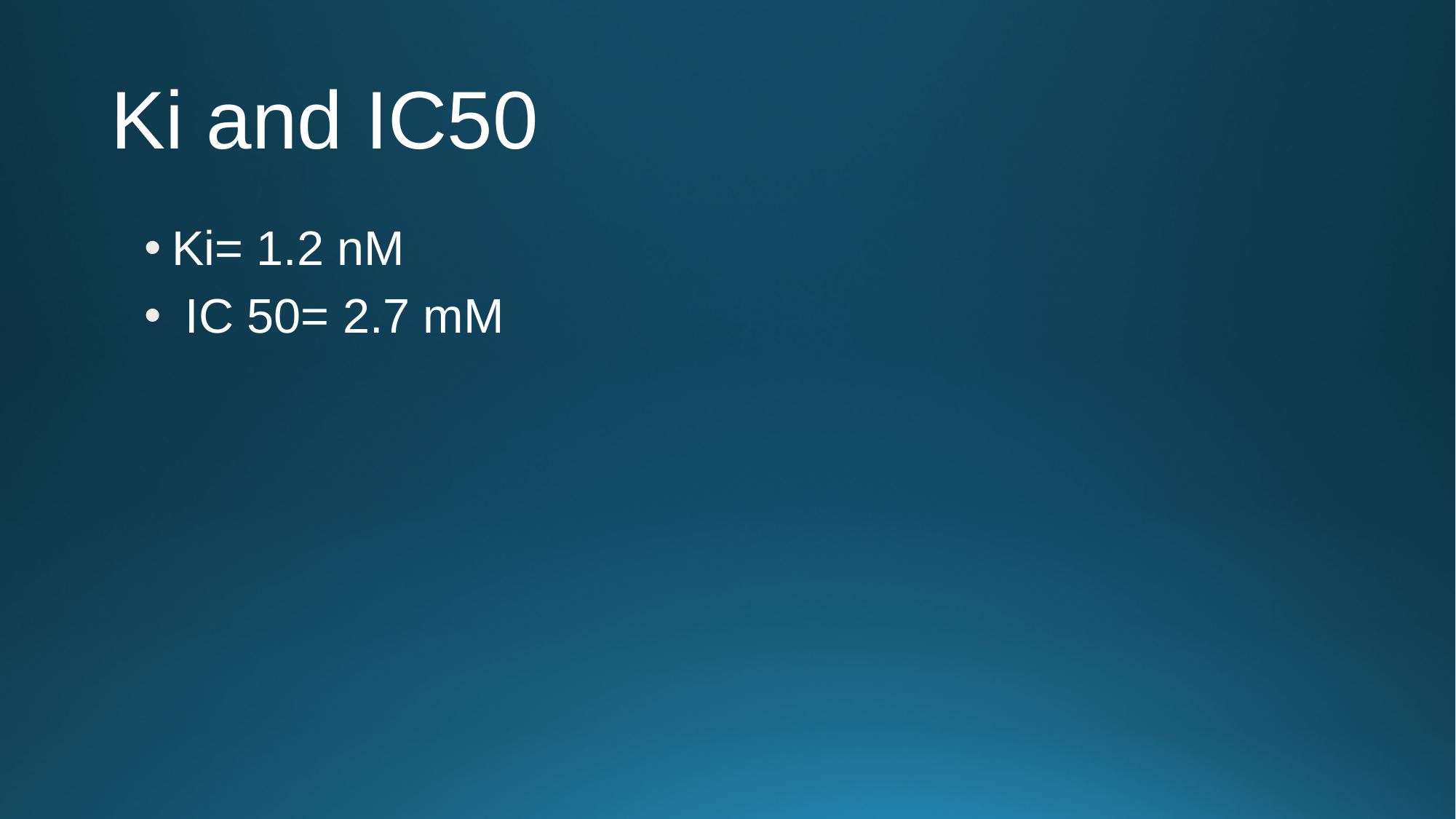

# Ki and IC50
Ki= 1.2 nM
 IC 50= 2.7 mM